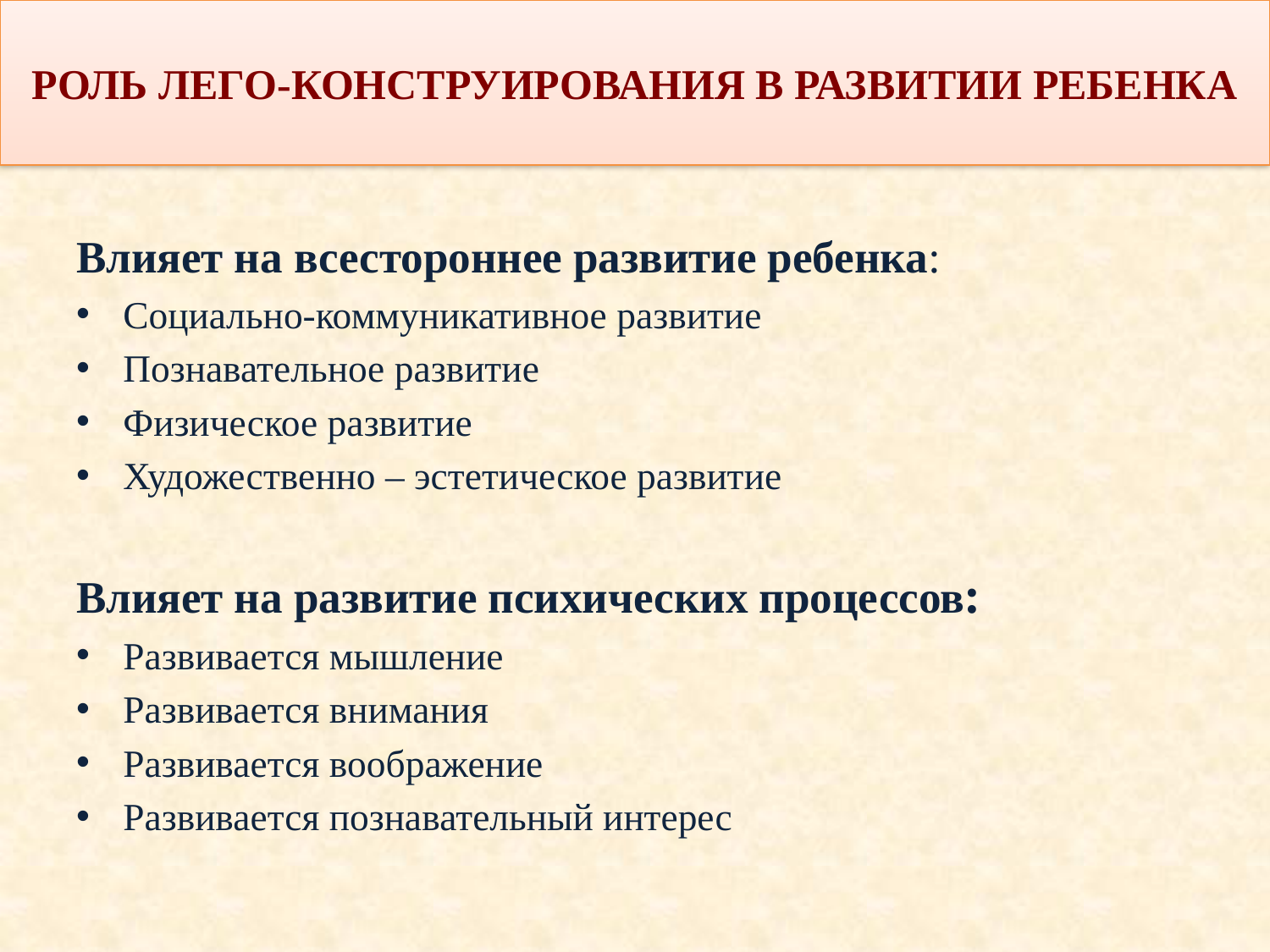

РОЛЬ ЛЕГО-КОНСТРУИРОВАНИЯ В РАЗВИТИИ РЕБЕНКА

Влияет на всестороннее развитие ребенка:
Социально-коммуникативное развитие
Познавательное развитие
Физическое развитие
Художественно – эстетическое развитие

Влияет на развитие психических процессов:
Развивается мышление
Развивается внимания
Развивается воображение
Развивается познавательный интерес